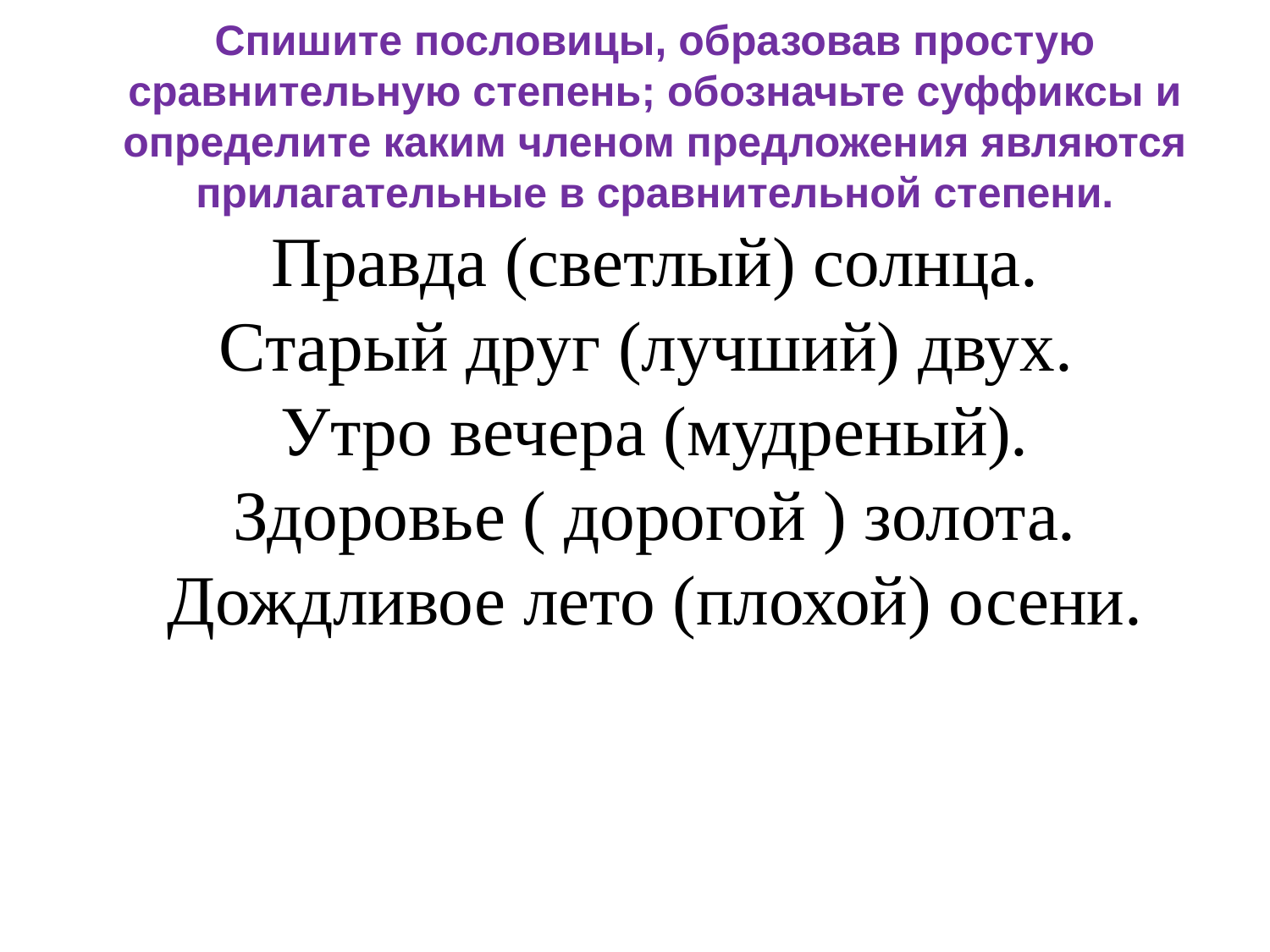

Спишите пословицы, образовав простую сравнительную степень; обозначьте суффиксы и определите каким членом предложения являются прилагательные в сравнительной степени.
Правда (светлый) солнца.
Старый друг (лучший) двух.
Утро вечера (мудреный).
Здоровье ( дорогой ) золота.
Дождливое лето (плохой) осени.